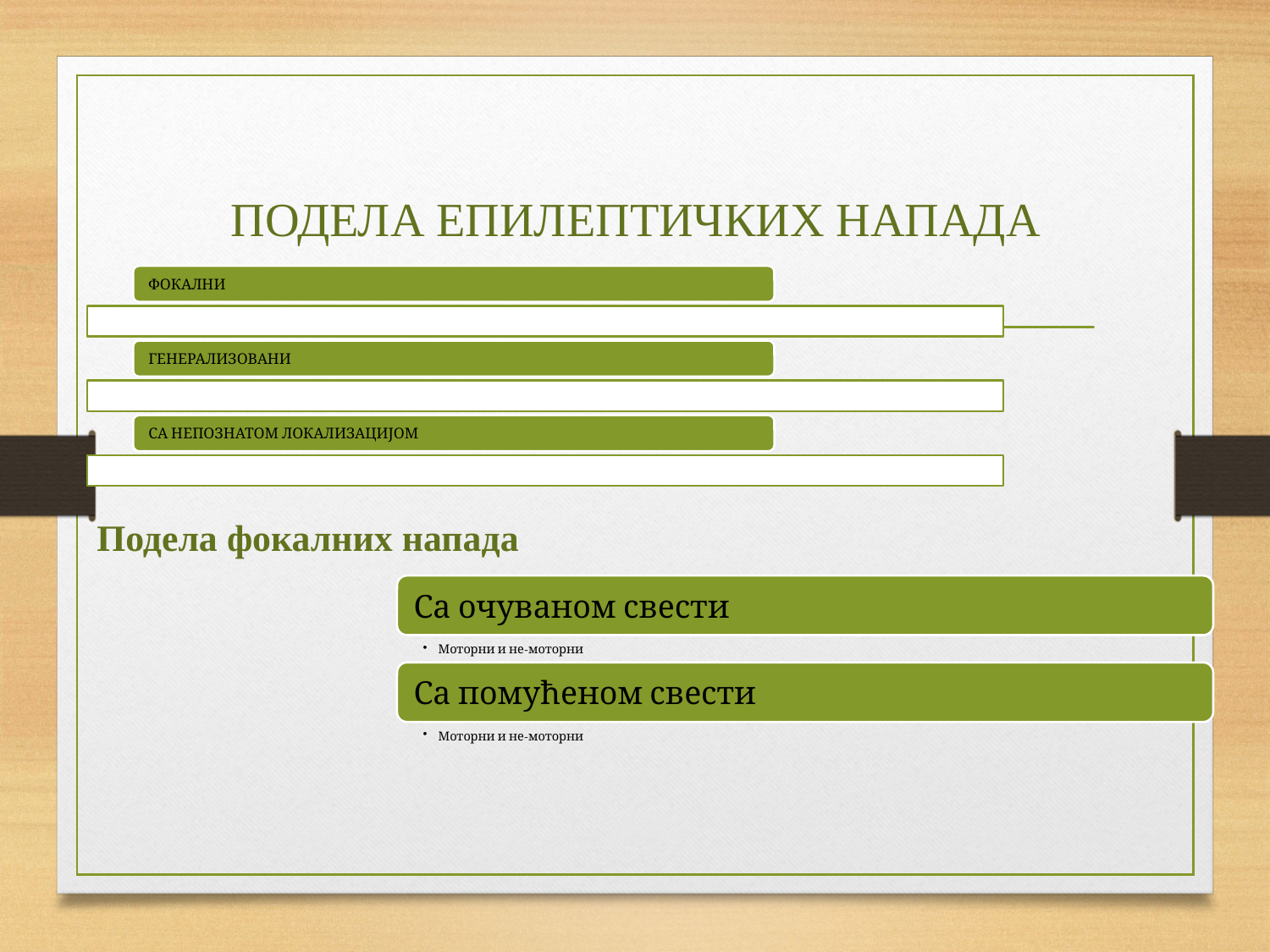

# ПОДЕЛА ЕПИЛЕПТИЧКИХ НАПАДА
ФОКАЛНИ
ГЕНЕРАЛИЗОВАНИ
СА НЕПОЗНАТОМ ЛОКАЛИЗАЦИЈОМ
Подела фокалних напада
Са помућеном свести
Моторни и не-моторни
Моторни и не-моторни
Са очуваном свести